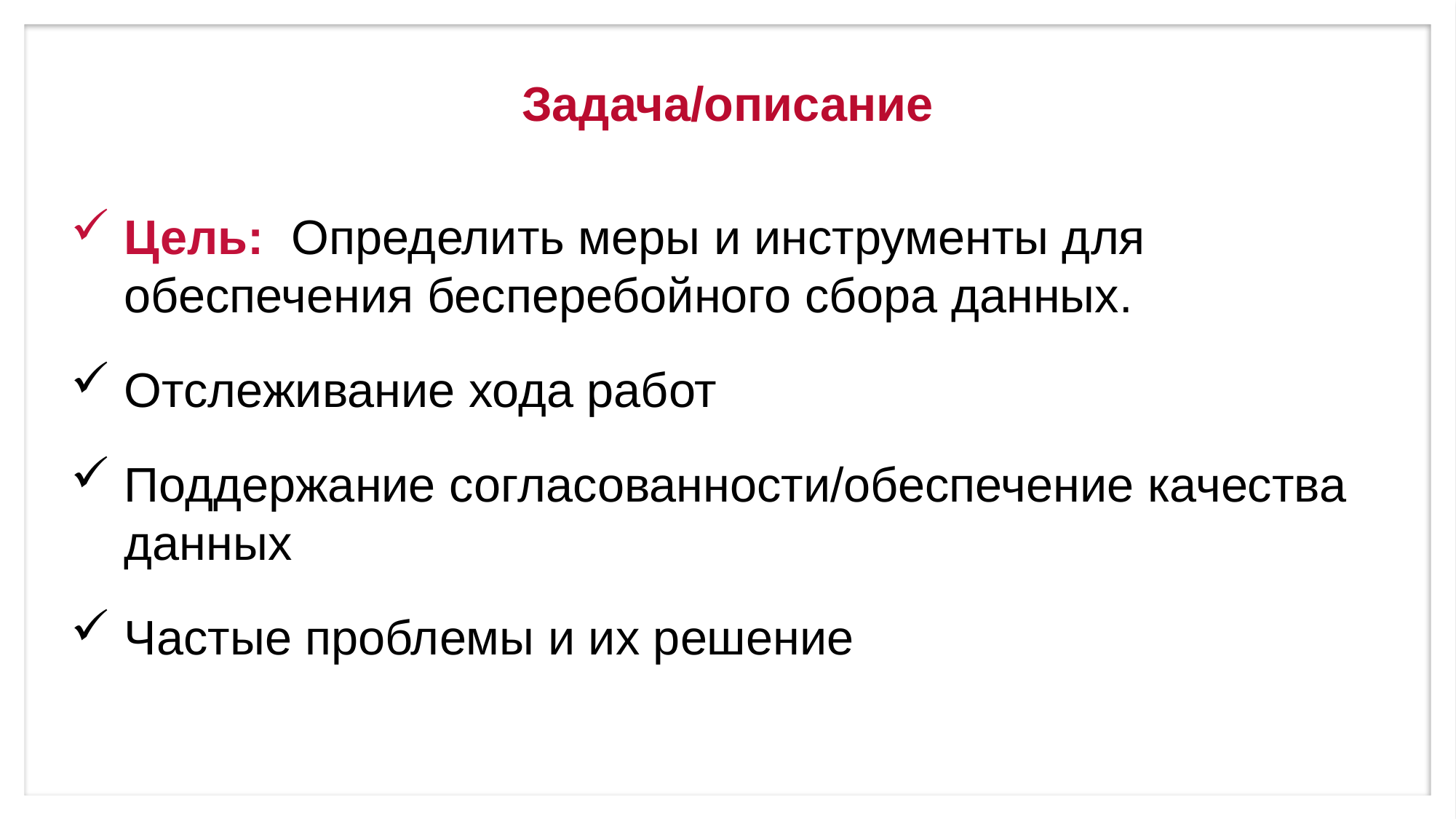

# Задача/описание
Цель:  Определить меры и инструменты для обеспечения бесперебойного сбора данных.
Отслеживание хода работ
Поддержание согласованности/обеспечение качества данных
Частые проблемы и их решение